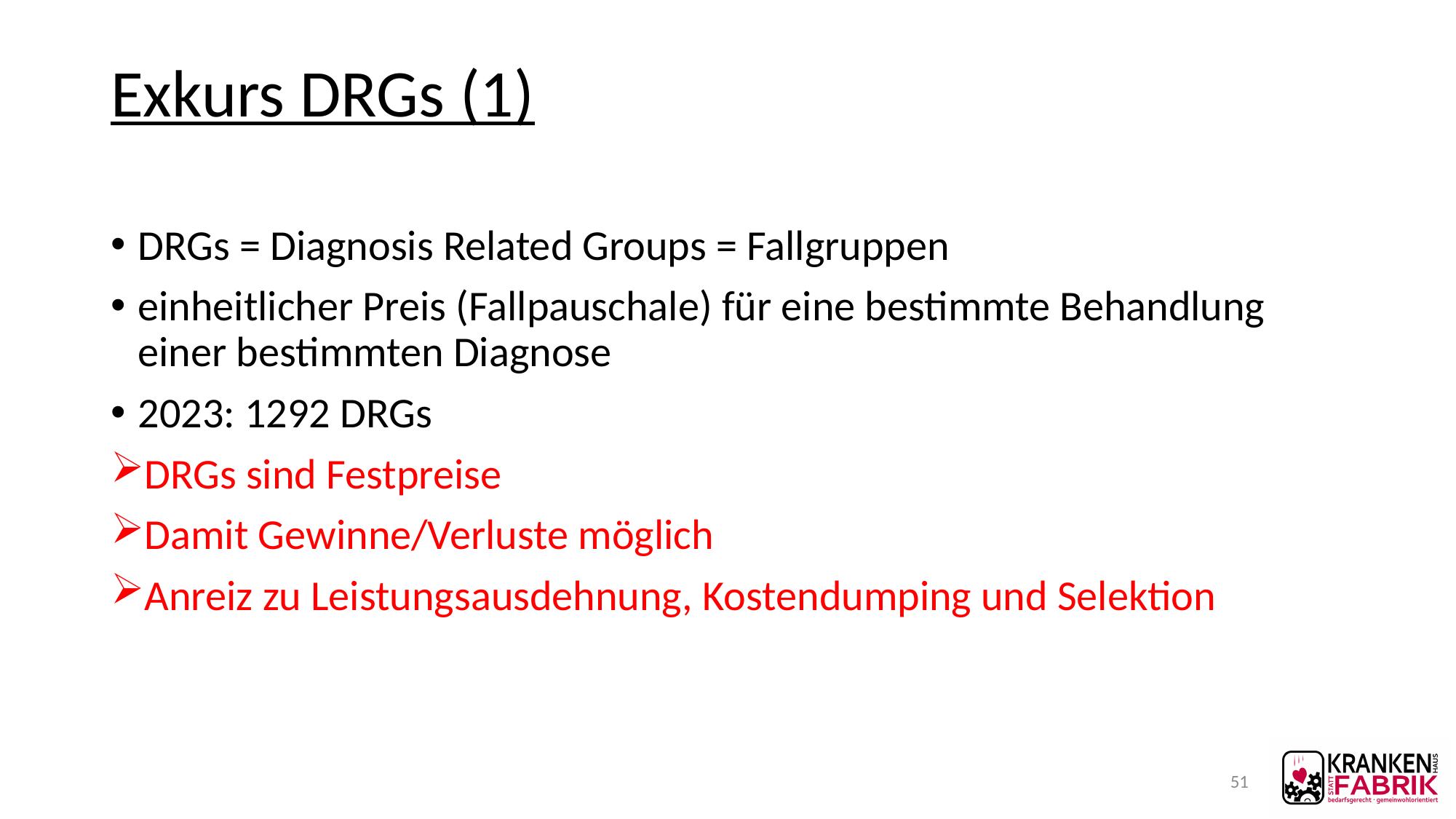

# Exkurs DRGs (1)
DRGs = Diagnosis Related Groups = Fallgruppen
einheitlicher Preis (Fallpauschale) für eine bestimmte Behandlung einer bestimmten Diagnose
2023: 1292 DRGs
DRGs sind Festpreise
Damit Gewinne/Verluste möglich
Anreiz zu Leistungsausdehnung, Kostendumping und Selektion

51